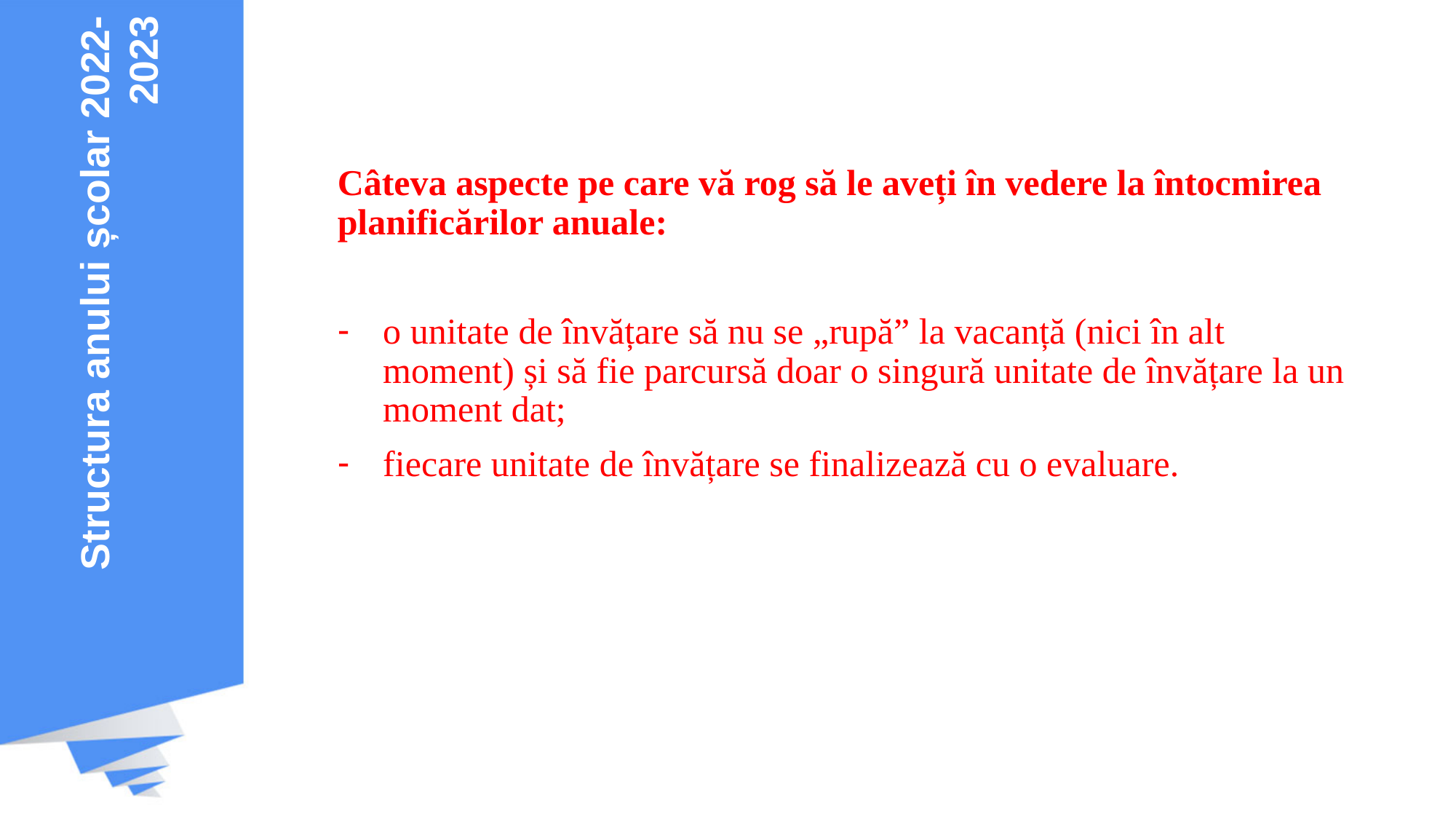

Structura anului școlar 2022-2023
Câteva aspecte pe care vă rog să le aveți în vedere la întocmirea planificărilor anuale:

o unitate de învățare să nu se „rupă” la vacanță (nici în alt moment) și să fie parcursă doar o singură unitate de învățare la un moment dat;
fiecare unitate de învățare se finalizează cu o evaluare.